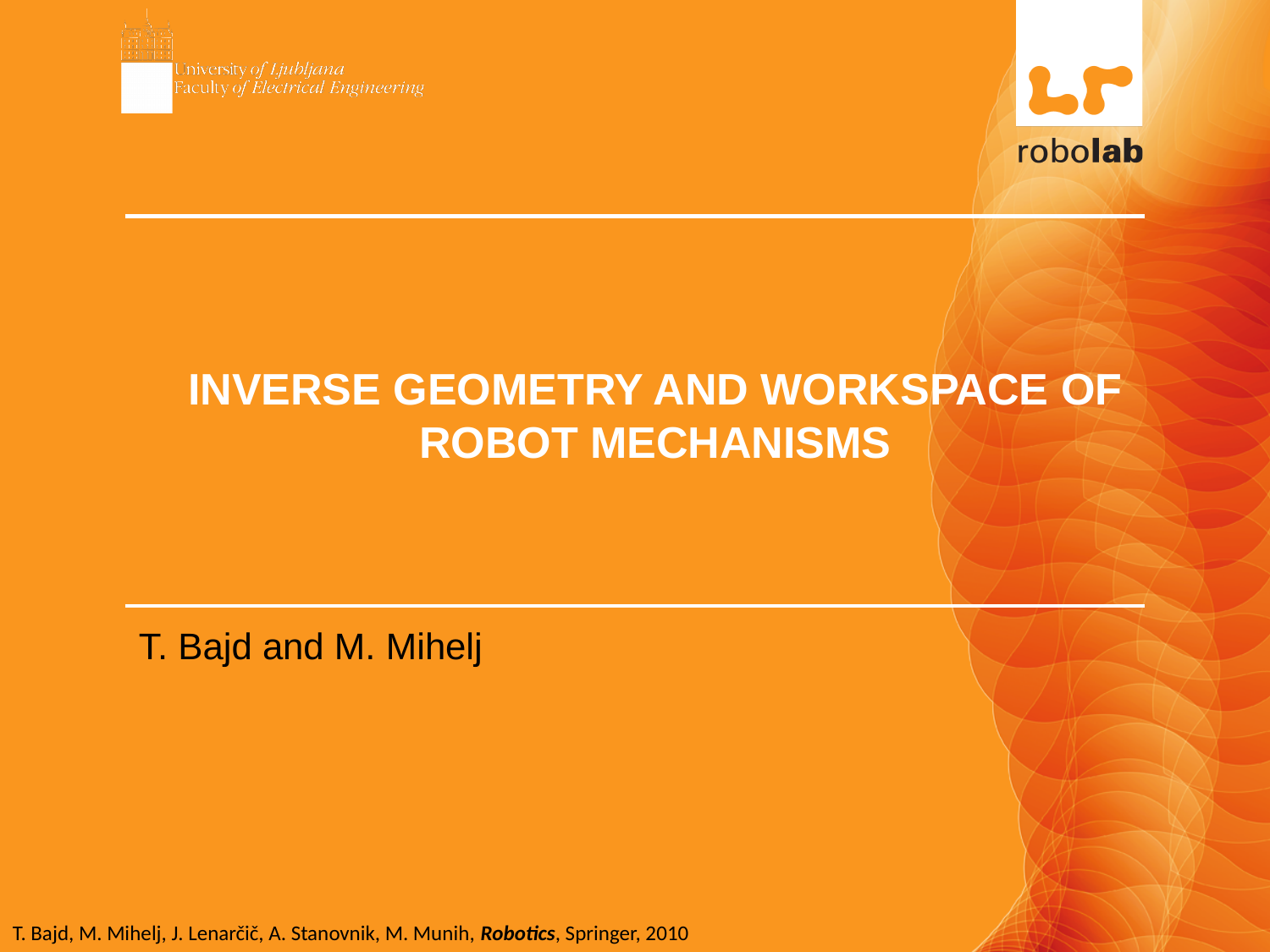

# INVERSE GEOMETRY AND WORKSPACE OF ROBOT MECHANISMS
T. Bajd and M. Mihelj